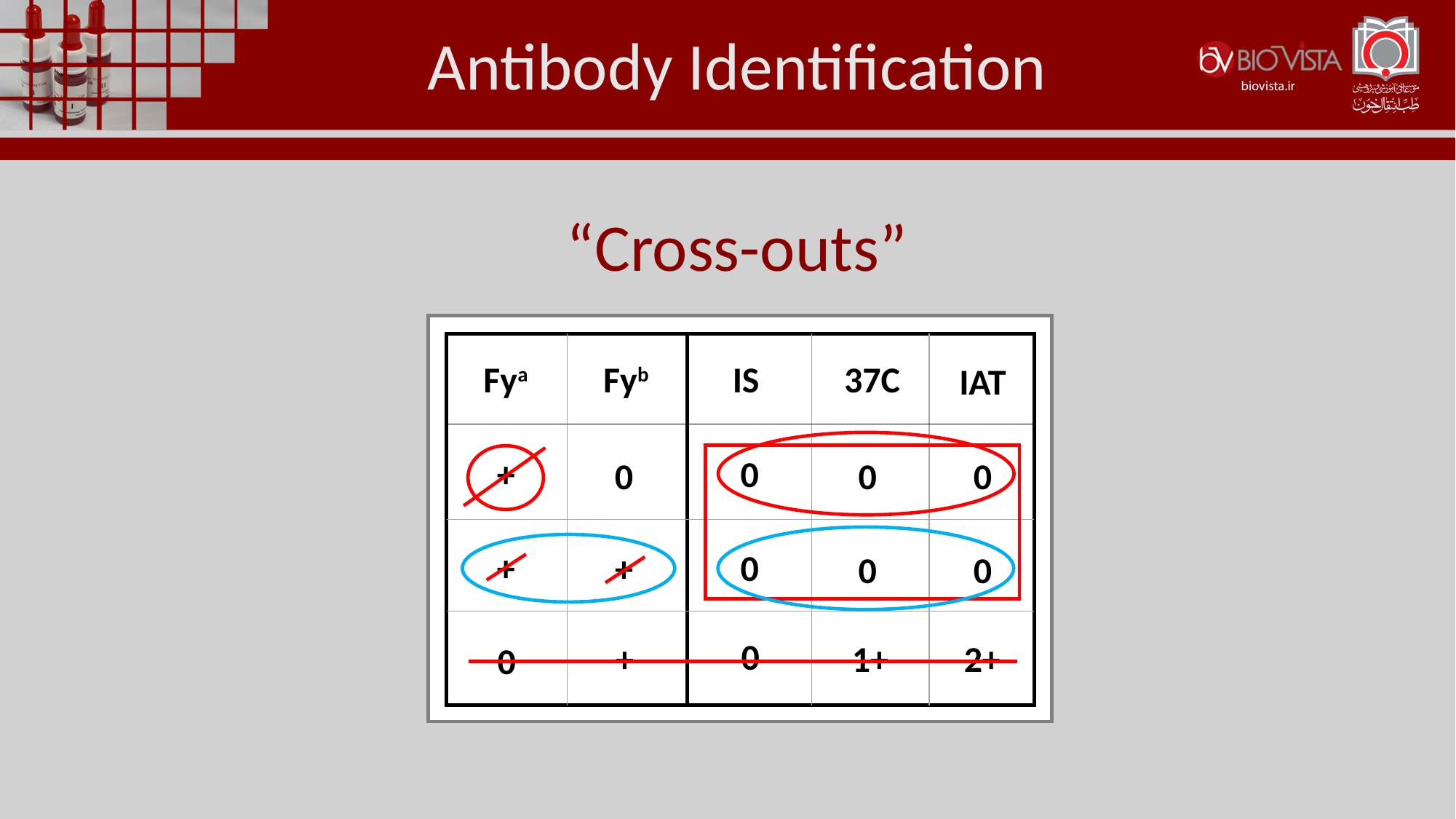

Antibody Identification
“Cross-outs”

Fya
Fyb
IS
37C
IAT
+
0
0
0
0
+
0
+
0
0
0
1+
2+
+
0